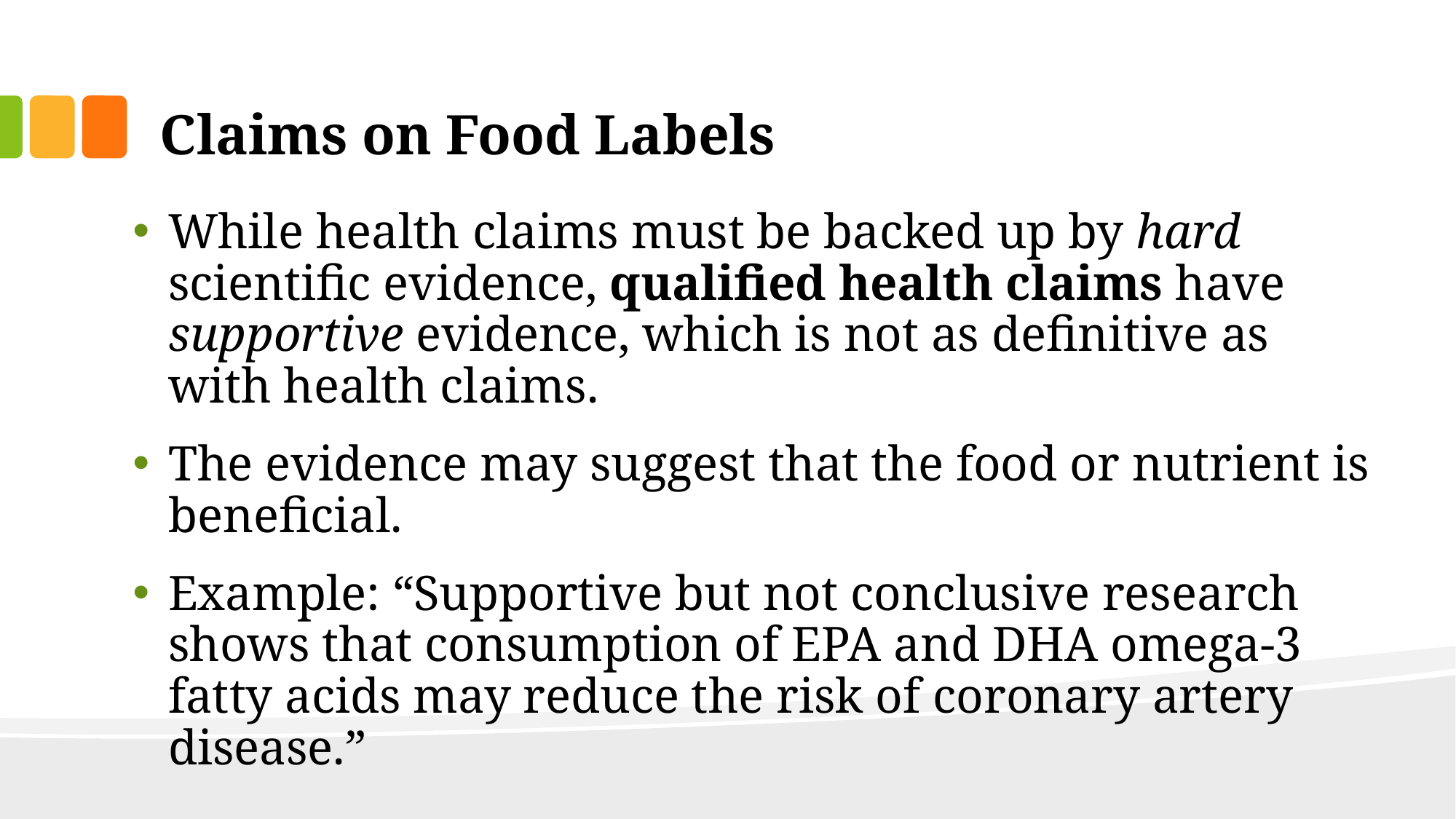

# Claims on Food Labels
While health claims must be backed up by hard scientific evidence, qualified health claims have supportive evidence, which is not as definitive as with health claims.
The evidence may suggest that the food or nutrient is beneficial.
Example: “Supportive but not conclusive research shows that consumption of EPA and DHA omega-3 fatty acids may reduce the risk of coronary artery disease.”